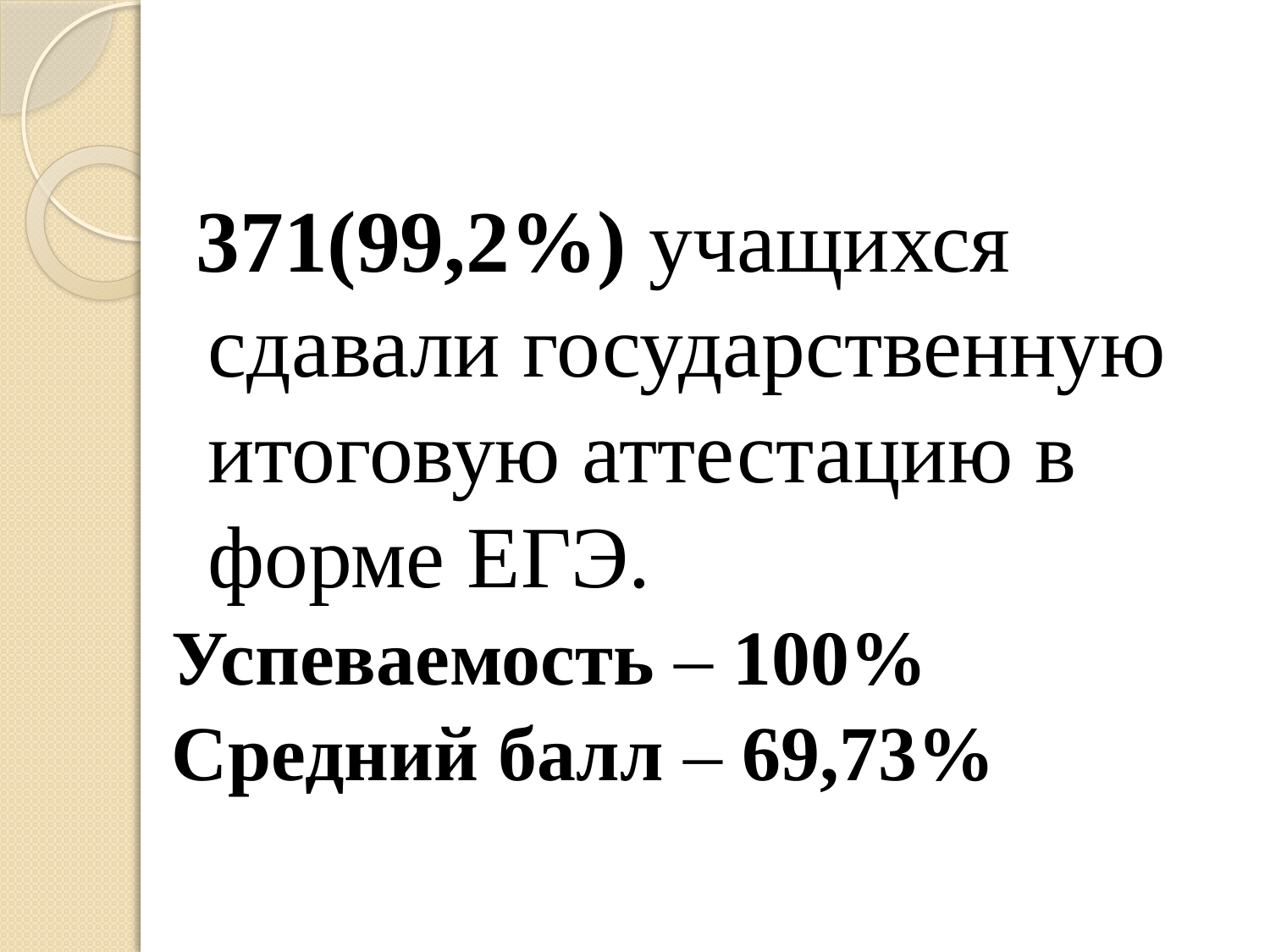

#
 371(99,2%) учащихся сдавали государственную итоговую аттестацию в форме ЕГЭ.
Успеваемость – 100%
Средний балл – 69,73%